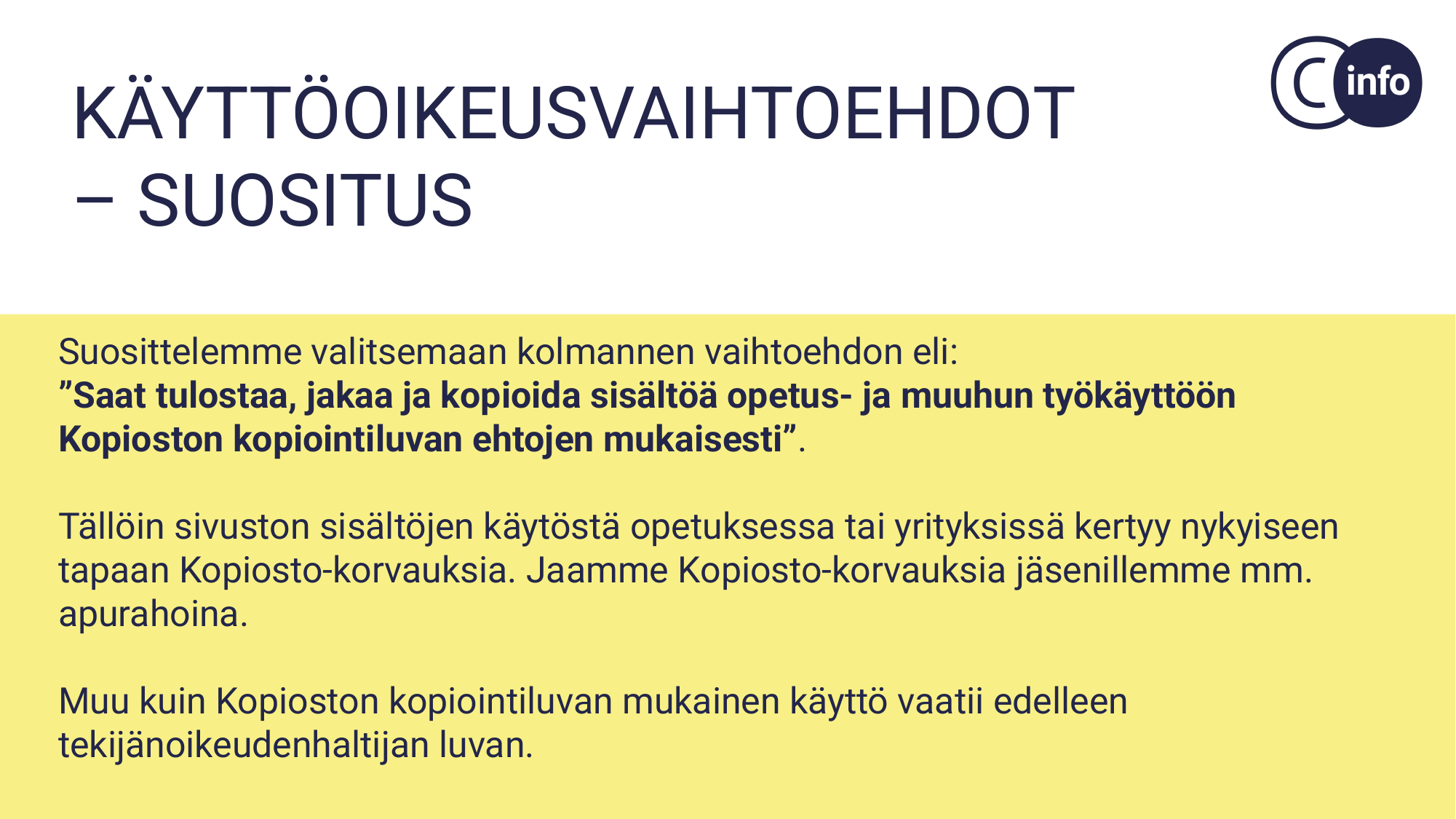

KÄYTTÖOIKEUSVAIHTOEHDOT
– SUOSITUS
Suosittelemme valitsemaan kolmannen vaihtoehdon eli:
”Saat tulostaa, jakaa ja kopioida sisältöä opetus- ja muuhun työkäyttöön Kopioston kopiointiluvan ehtojen mukaisesti”.

Tällöin sivuston sisältöjen käytöstä opetuksessa tai yrityksissä kertyy nykyiseen tapaan Kopiosto-korvauksia. Jaamme Kopiosto-korvauksia jäsenillemme mm. apurahoina.

Muu kuin Kopioston kopiointiluvan mukainen käyttö vaatii edelleen tekijänoikeudenhaltijan luvan.